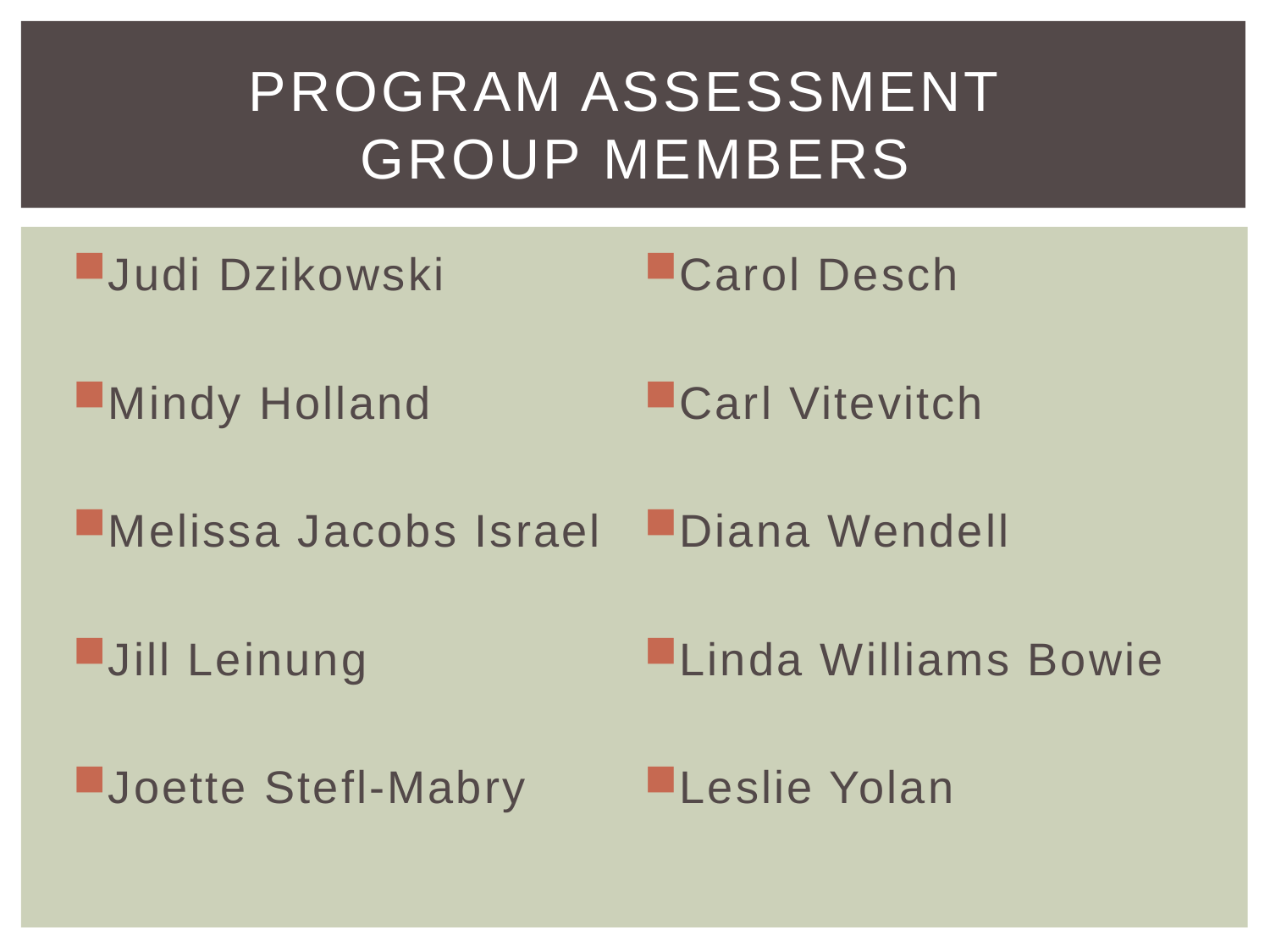

# Program Assessment Group Members
Judi Dzikowski

Mindy Holland

Melissa Jacobs Israel

Jill Leinung

Joette Stefl-Mabry
Carol Desch

Carl Vitevitch

Diana Wendell

Linda Williams Bowie

Leslie Yolan